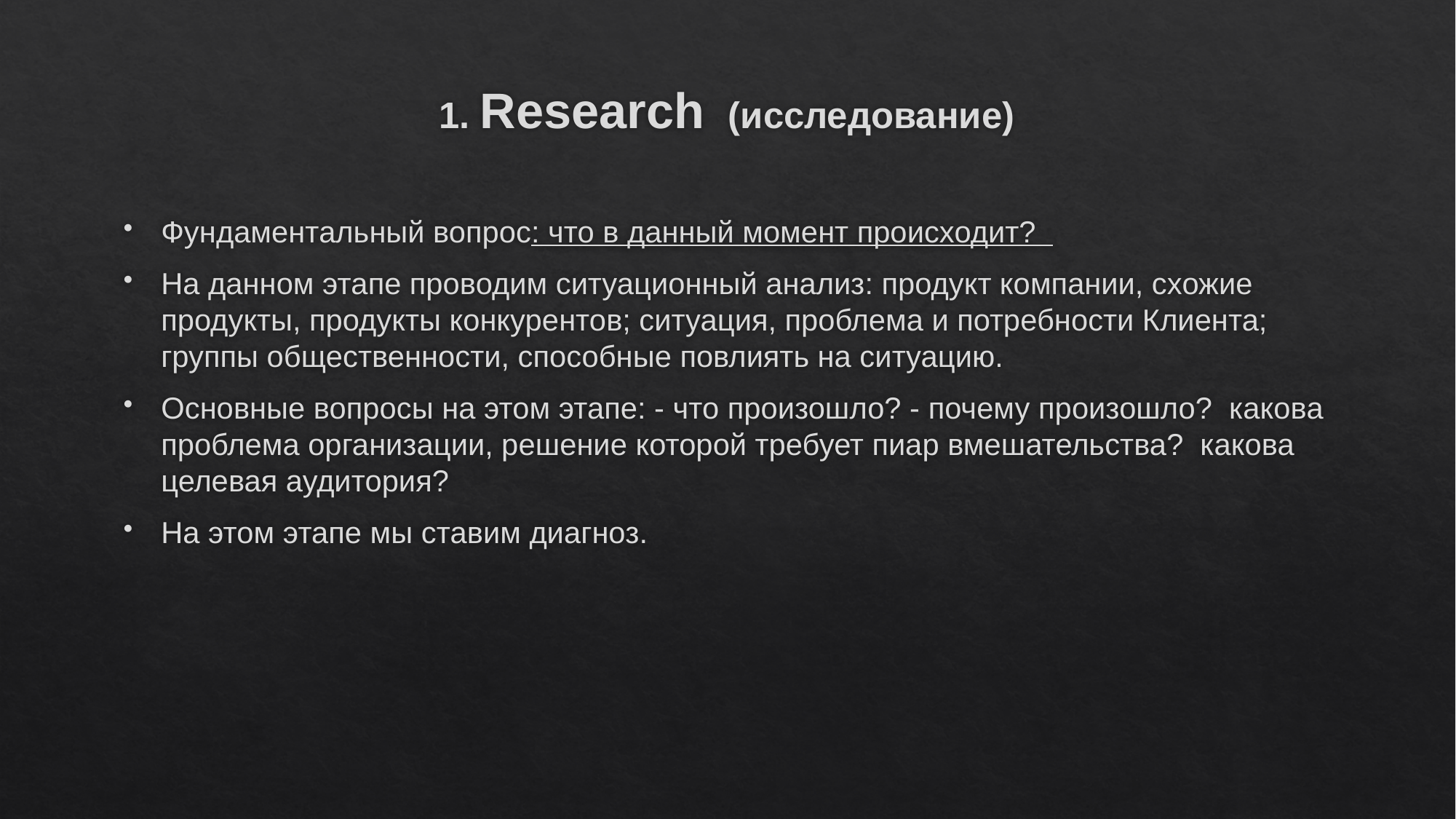

# 1. Research  (исследование)
Фундаментальный вопрос: что в данный момент происходит?
На данном этапе проводим ситуационный анализ: продукт компании, схожие продукты, продукты конкурентов; ситуация, проблема и потребности Клиента; группы общественности, способные повлиять на ситуацию.
Основные вопросы на этом этапе: - что произошло? - почему произошло?  какова проблема организации, решение которой требует пиар вмешательства?  какова целевая аудитория?
На этом этапе мы ставим диагноз.